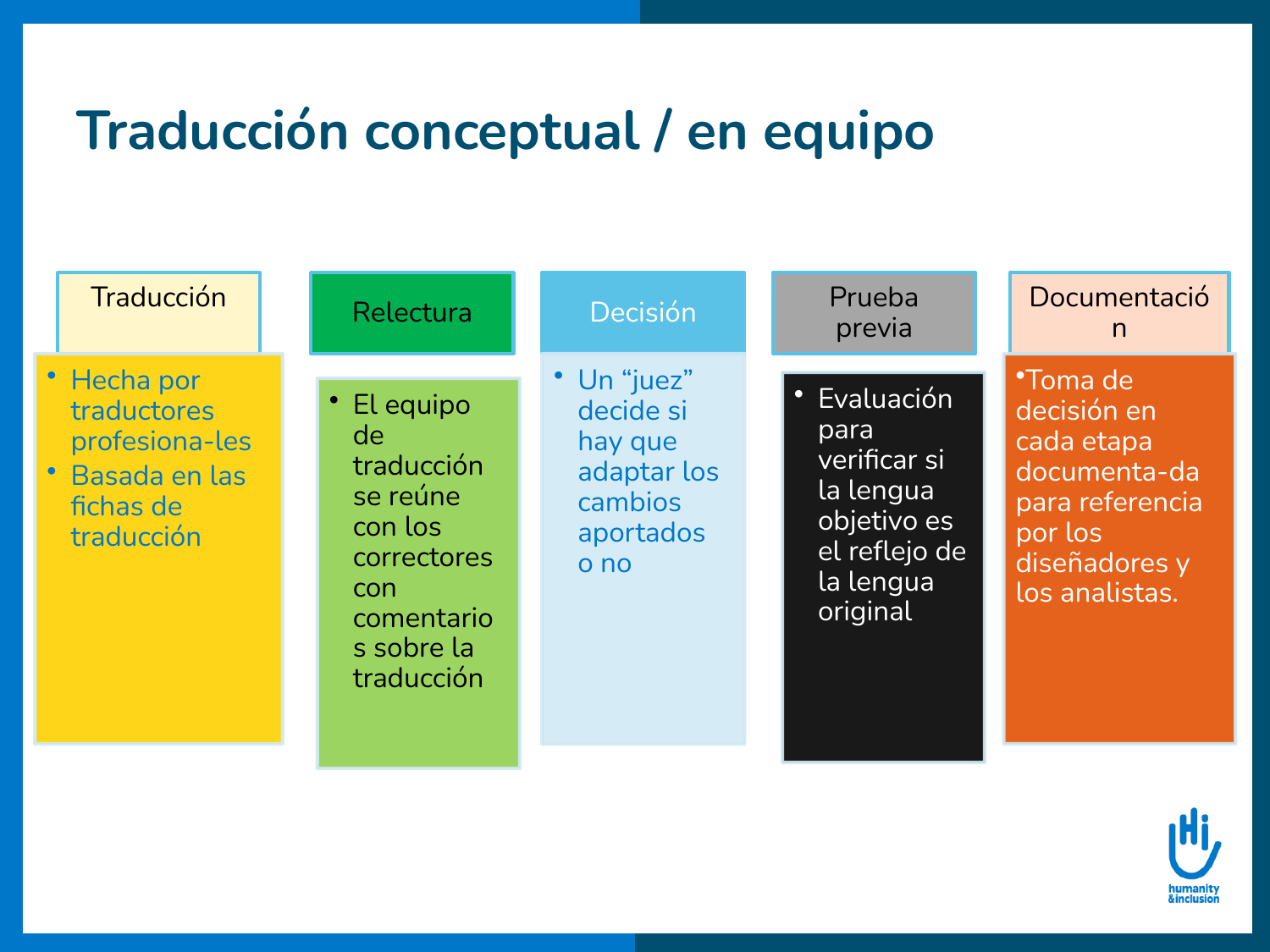

# Traducción conceptual / en equipo
Traducción
Hecha por traductores profesiona-les
Basada en las fichas de traducción
Relectura
El equipo de traducción se reúne con los correctores con comentarios sobre la traducción
Decisión
Un “juez” decide si hay que adaptar los cambios aportados o no
Prueba previa
Evaluación para verificar si la lengua objetivo es el reflejo de la lengua original
Documentación
Toma de decisión en cada etapa documenta-da para referencia por los diseñadores y los analistas.